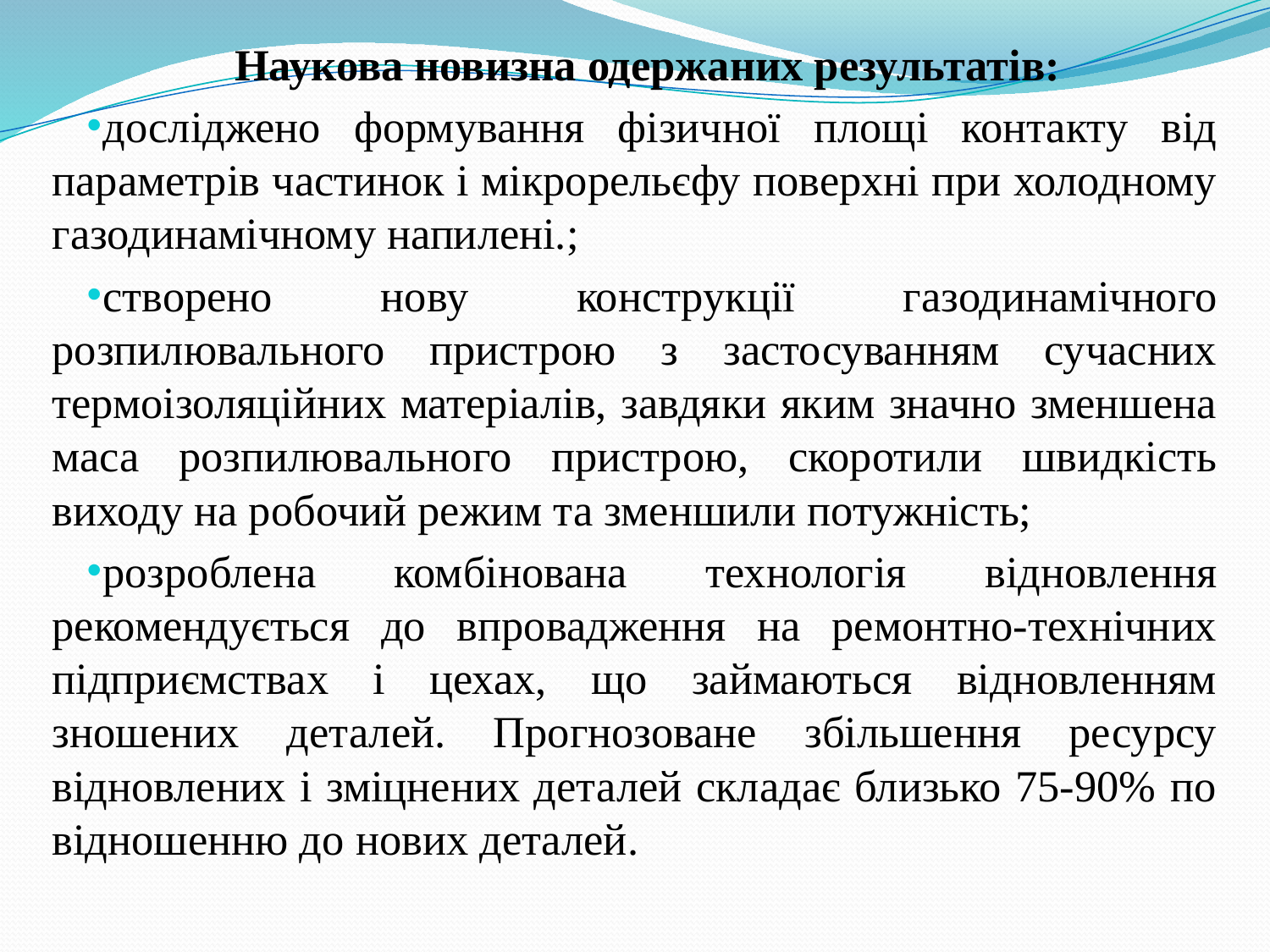

Наукова новизна одержаних результатів:
досліджено формування фізичної площі контакту від параметрів частинок і мікрорельєфу поверхні при холодному газодинамічному напилені.;
створено нову конструкції газодинамічного розпилювального пристрою з застосуванням сучасних термоізоляційних матеріалів, завдяки яким значно зменшена маса розпилювального пристрою, скоротили швидкість виходу на робочий режим та зменшили потужність;
розроблена комбінована технологія відновлення рекомендується до впровадження на ремонтно-технічних підприємствах і цехах, що займаються відновленням зношених деталей. Прогнозоване збільшення ресурсу відновлених і зміцнених деталей складає близько 75-90% по відношенню до нових деталей.